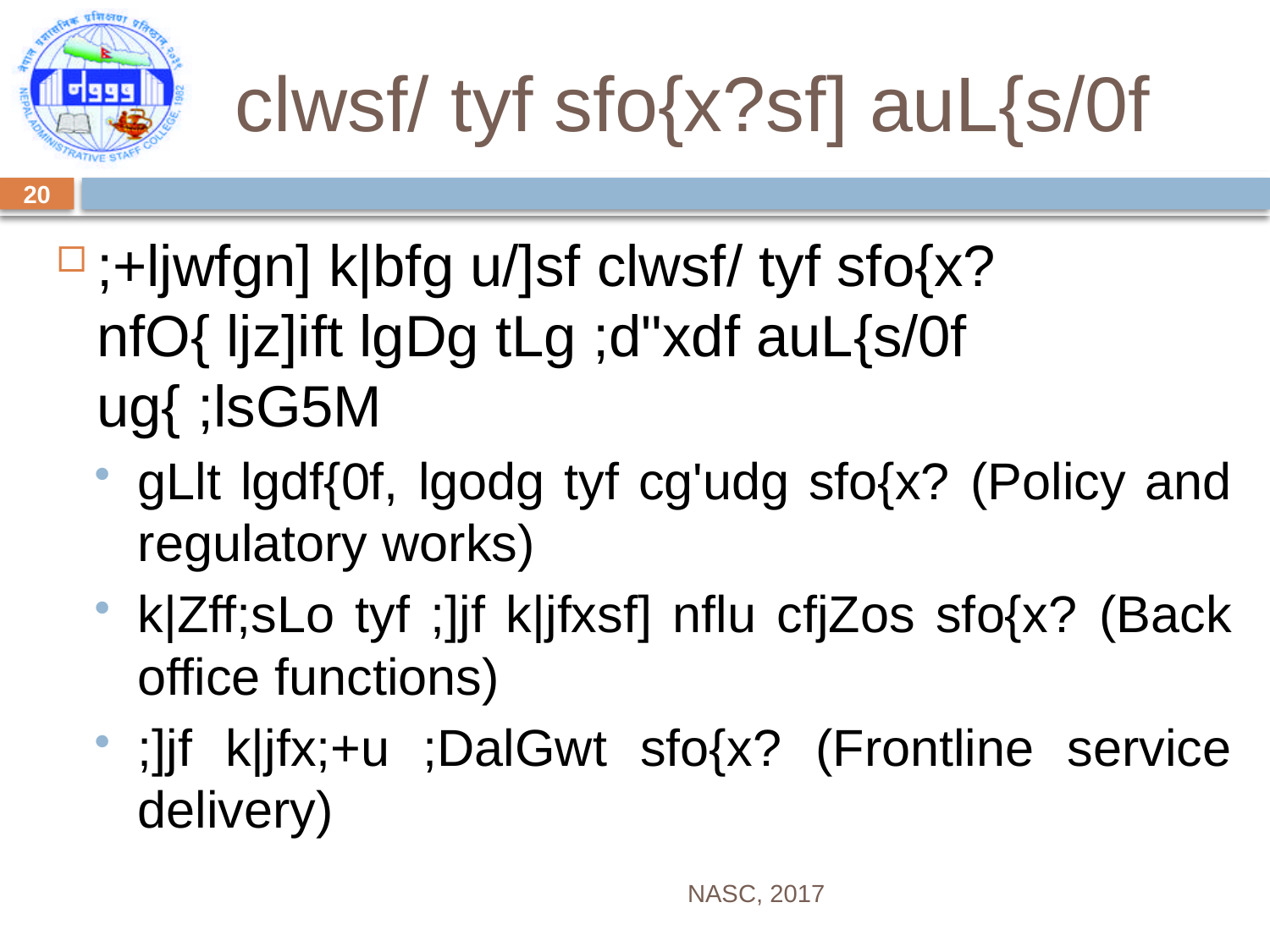

# clwsf/ tyf sfo{x?sf] auL{s/0f
20
;+ljwfgn] k|bfg u/]sf clwsf/ tyf sfo{x?nfO{ ljz]ift lgDg tLg ;d"xdf auL{s/0f ug{ ;lsG5M
gLlt lgdf{0f, lgodg tyf cg'udg sfo{x? (Policy and regulatory works)
k|Zff;sLo tyf ;]jf k|jfxsf] nflu cfjZos sfo{x? (Back office functions)
;]jf k|jfx;+u ;DalGwt sfo{x? (Frontline service delivery)
NASC, 2017